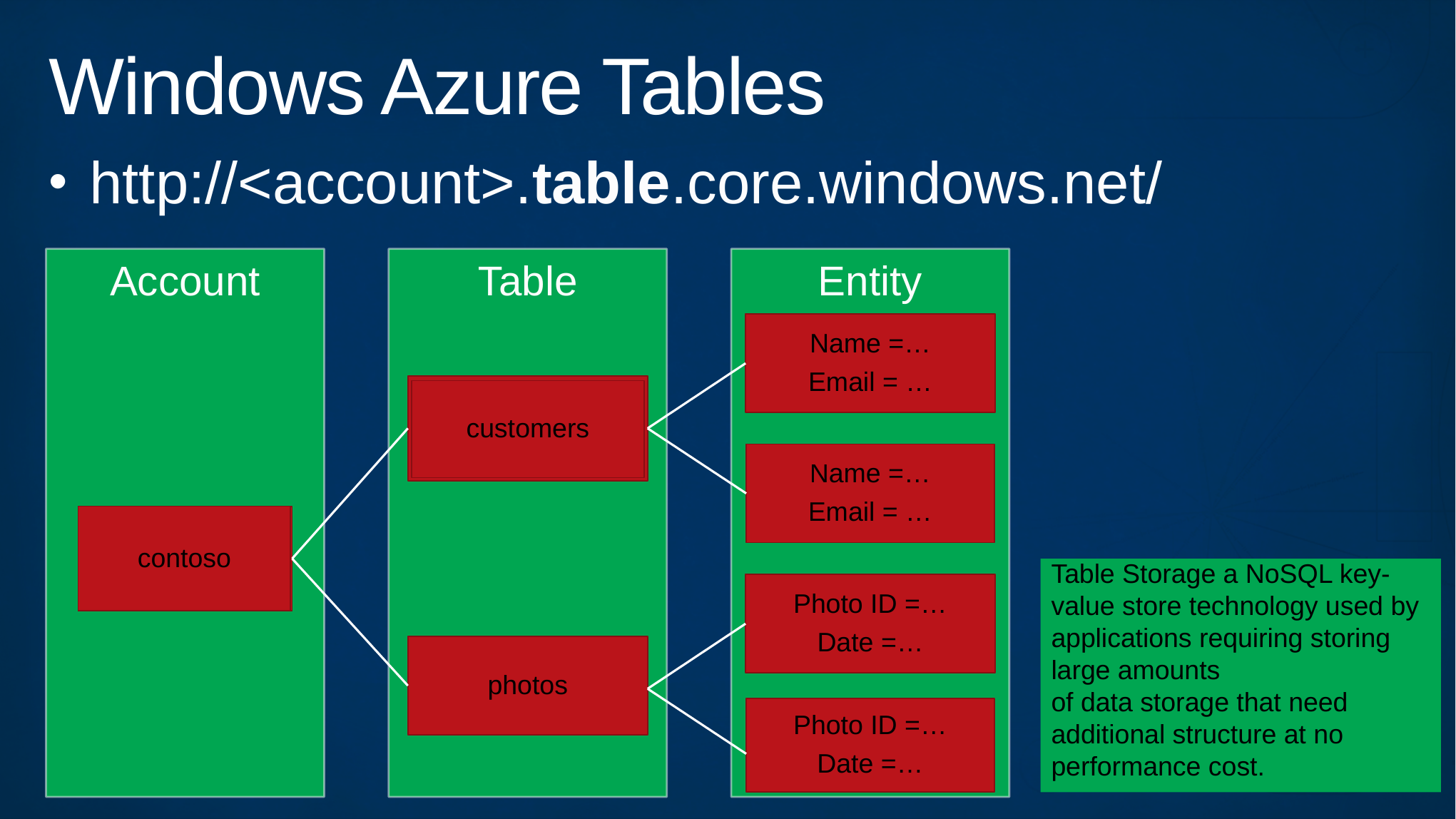

# Windows Azure Tables
http://<account>.table.core.windows.net/

Account
Table
Entity
Name =…
Email = …

customers
Name =…
Email = …
contoso

Table Storage a NoSQL key-value store technology used by applications requiring storing large amounts
of data storage that need additional structure at no performance cost.
Photo ID =…
Date =…

photos
Photo ID =…
Date =…